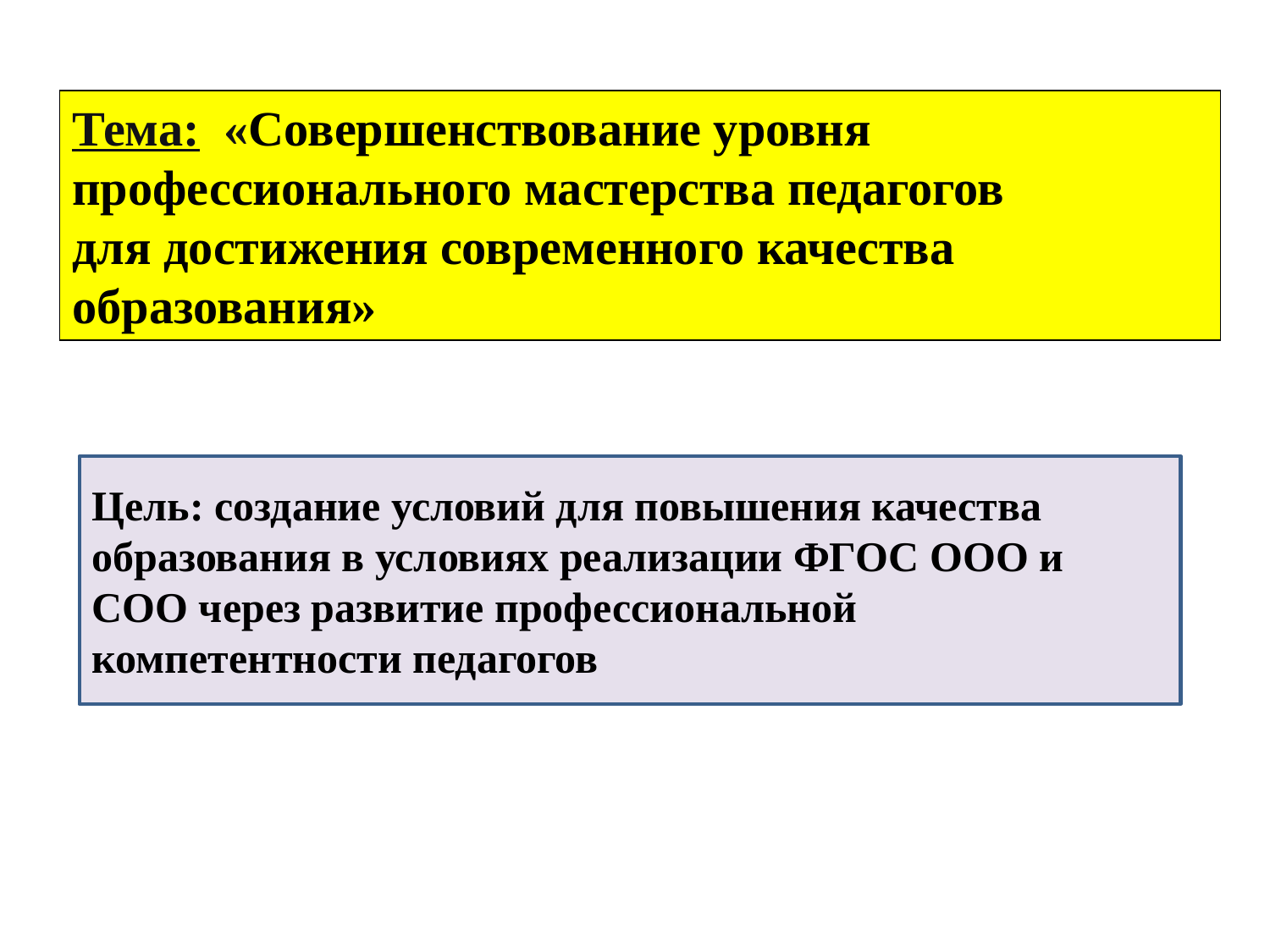

Тема:  «Совершенствование уровня профессионального мастерства педагогов
для достижения современного качества образования»
Цель: создание условий для повышения качества образования в условиях реализации ФГОС ООО и СОО через развитие профессиональной компетентности педагогов